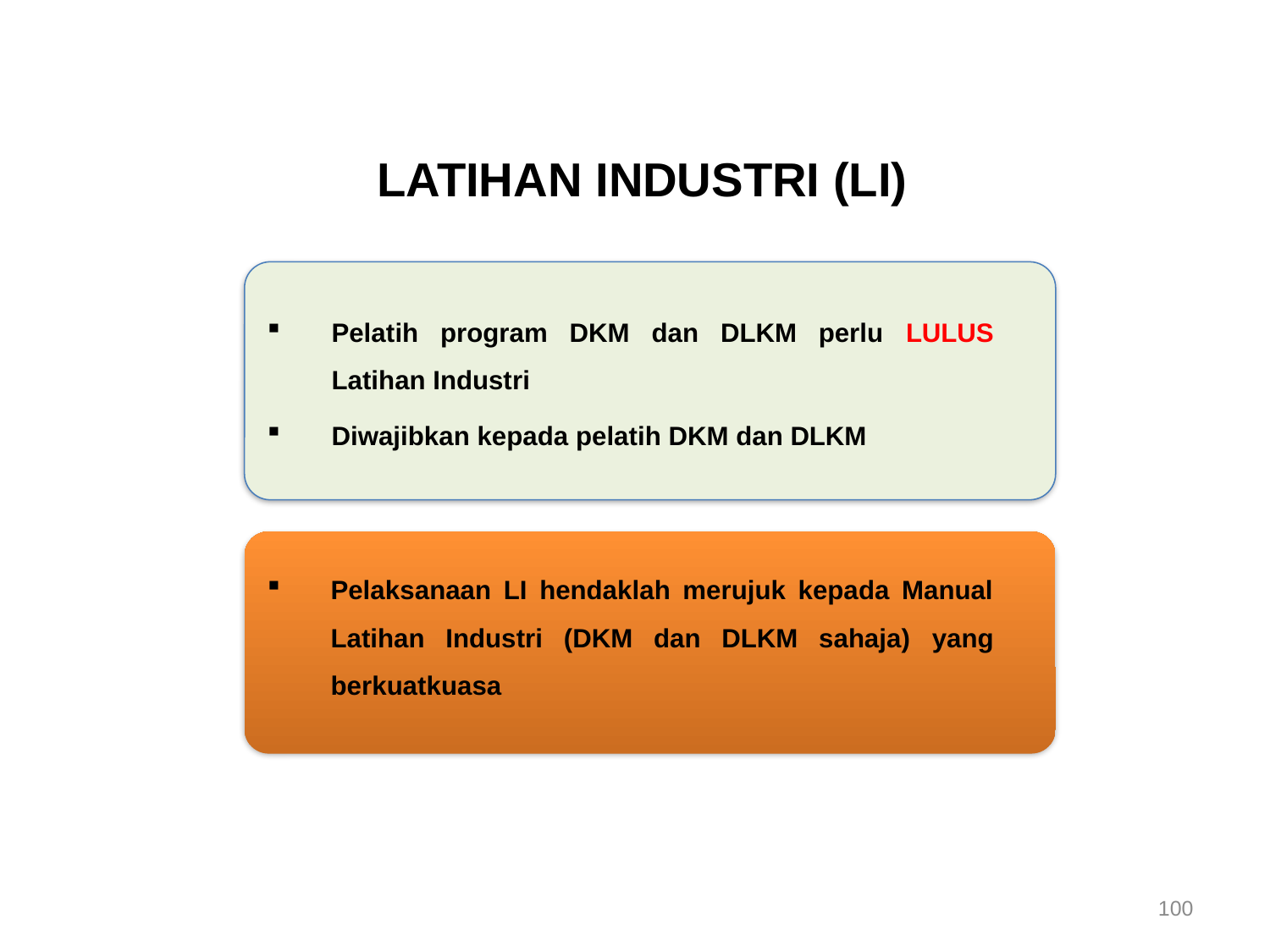

LATIHAN INDUSTRI (LI)

Pelatih program DKM dan DLKM perlu LULUS Latihan Industri
Diwajibkan kepada pelatih DKM dan DLKM

Pelaksanaan LI hendaklah merujuk kepada Manual Latihan Industri (DKM dan DLKM sahaja)‏ yang berkuatkuasa
100